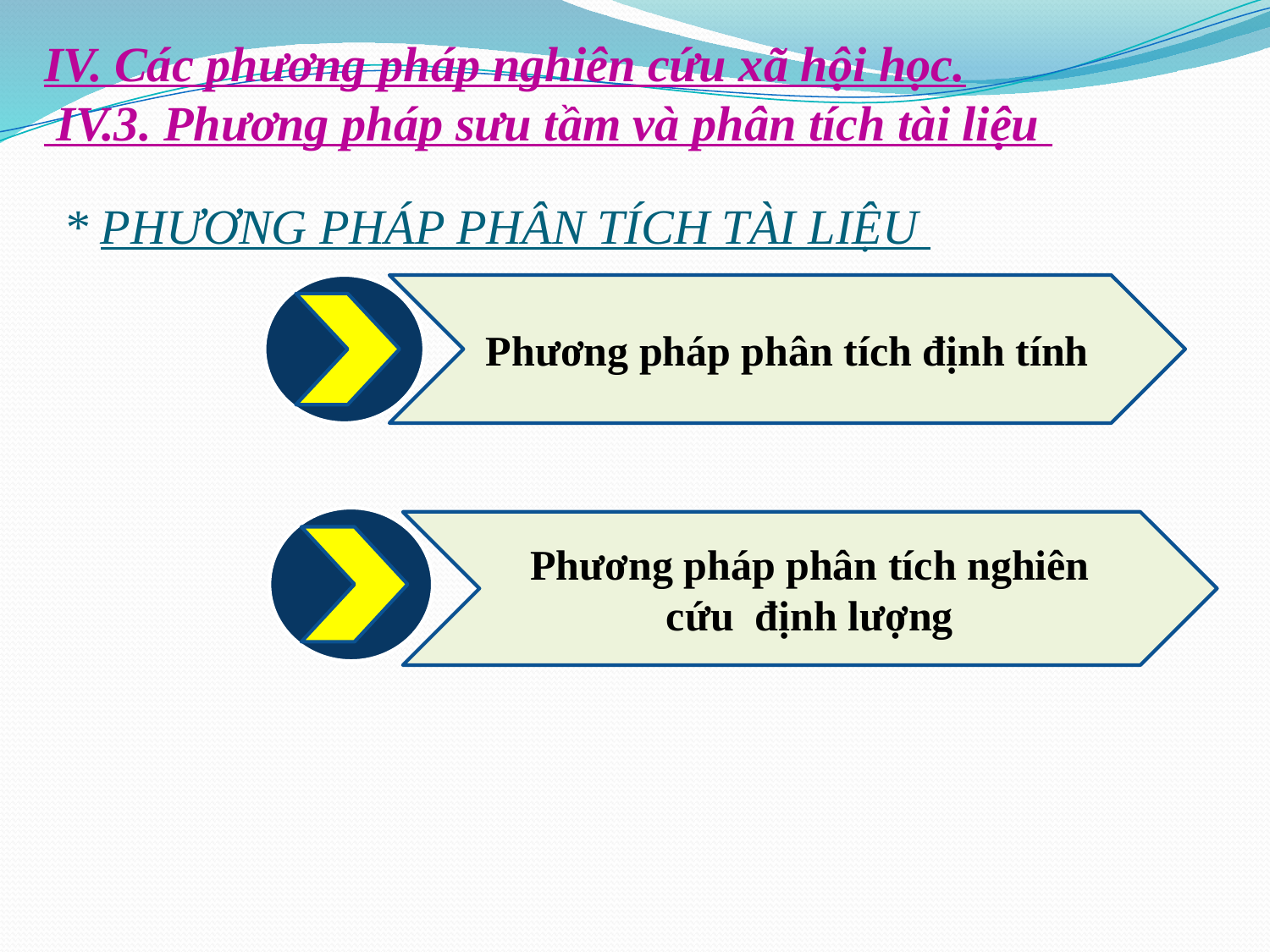

IV. Các phương pháp nghiên cứu xã hội học.
 IV.3. Phương pháp sưu tầm và phân tích tài liệu
# * PHƯƠNG PHÁP PHÂN TÍCH TÀI LIỆU

Phương pháp phân tích định tính

Phương pháp phân tích nghiên cứu  định lượng